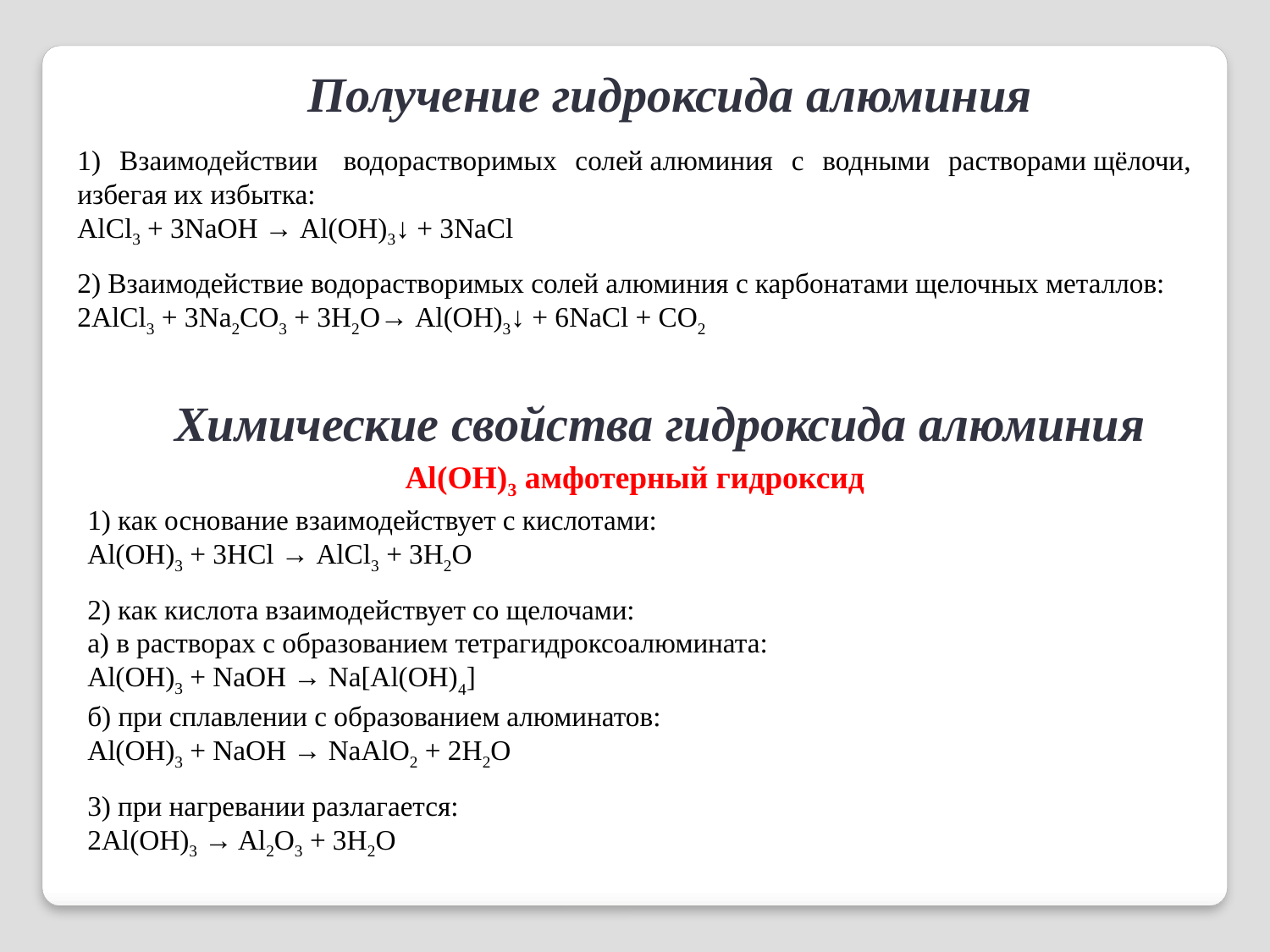

Получение гидроксида алюминия

1) Взаимодействии  водорастворимых солей алюминия с водными растворами щёлочи, избегая их избытка:
АlCl3 + 3NaОH → Аl(ОH)3↓ + 3NaCl

2) Взаимодействие водорастворимых солей алюминия с карбонатами щелочных металлов:
2АlCl3 + 3Na2СО3 + 3Н2О→ Аl(ОH)3↓ + 6NaCl + СО2
Химические свойства гидроксида алюминия
Аl(ОH)3 амфотерный гидроксид
1) как основание взаимодействует с кислотами:
Аl(ОH)3 + 3НCl → AlCl3 + 3H2O

2) как кислота взаимодействует со щелочами:
а) в растворах с образованием тетрагидроксоалюмината:
Аl(ОH)3 + NaOH → Na[Al(OH)4]
б) при сплавлении с образованием алюминатов:
Аl(ОH)3 + NaOH → NaAlO2 + 2H2O

3) при нагревании разлагается:
2Аl(ОH)3 → Al2O3 + 3H2O